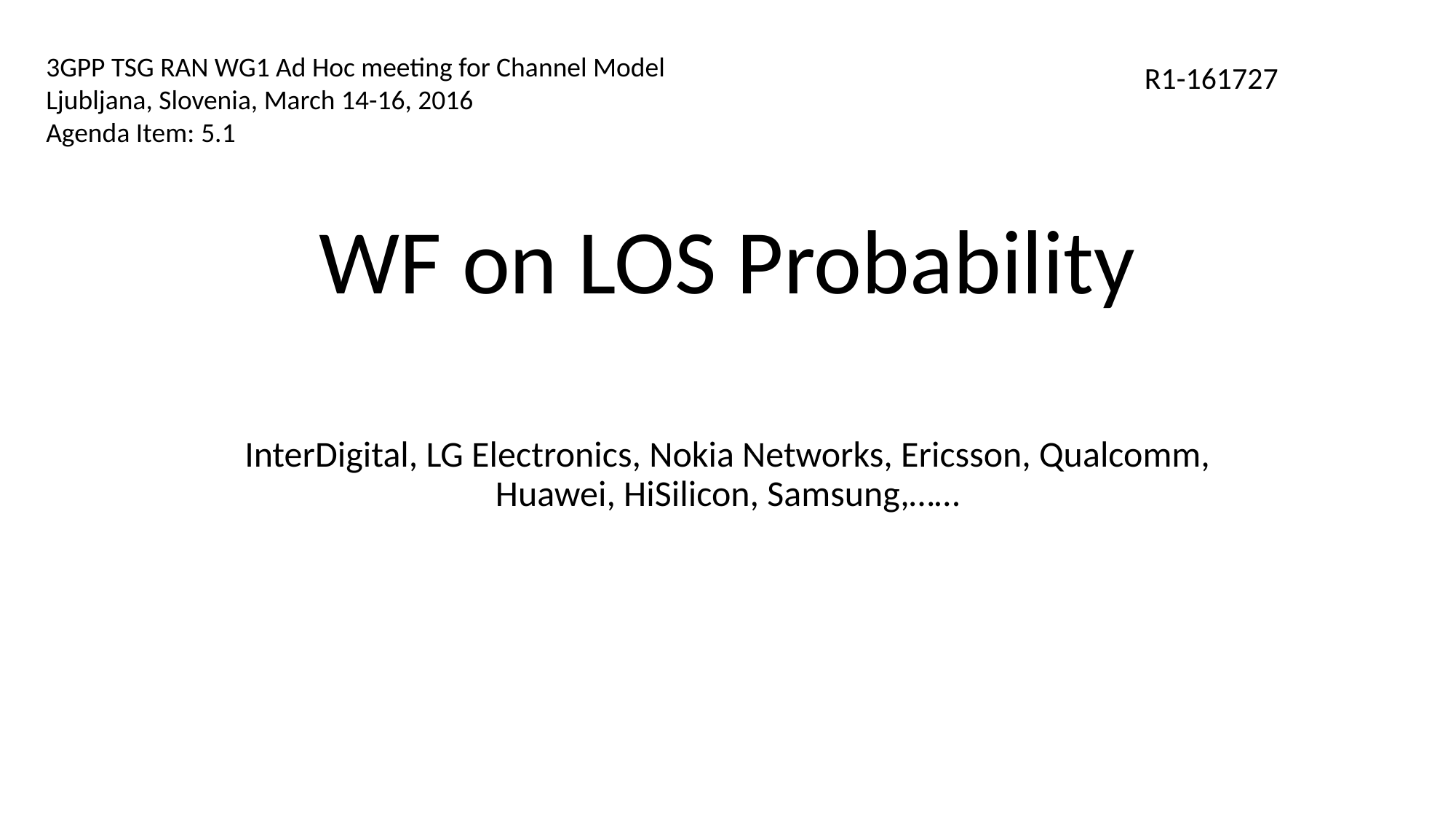

3GPP TSG RAN WG1 Ad Hoc meeting for Channel Model
Ljubljana, Slovenia, March 14-16, 2016
Agenda Item: 5.1
R1-161727
# WF on LOS Probability
InterDigital, LG Electronics, Nokia Networks, Ericsson, Qualcomm, Huawei, HiSilicon, Samsung,……